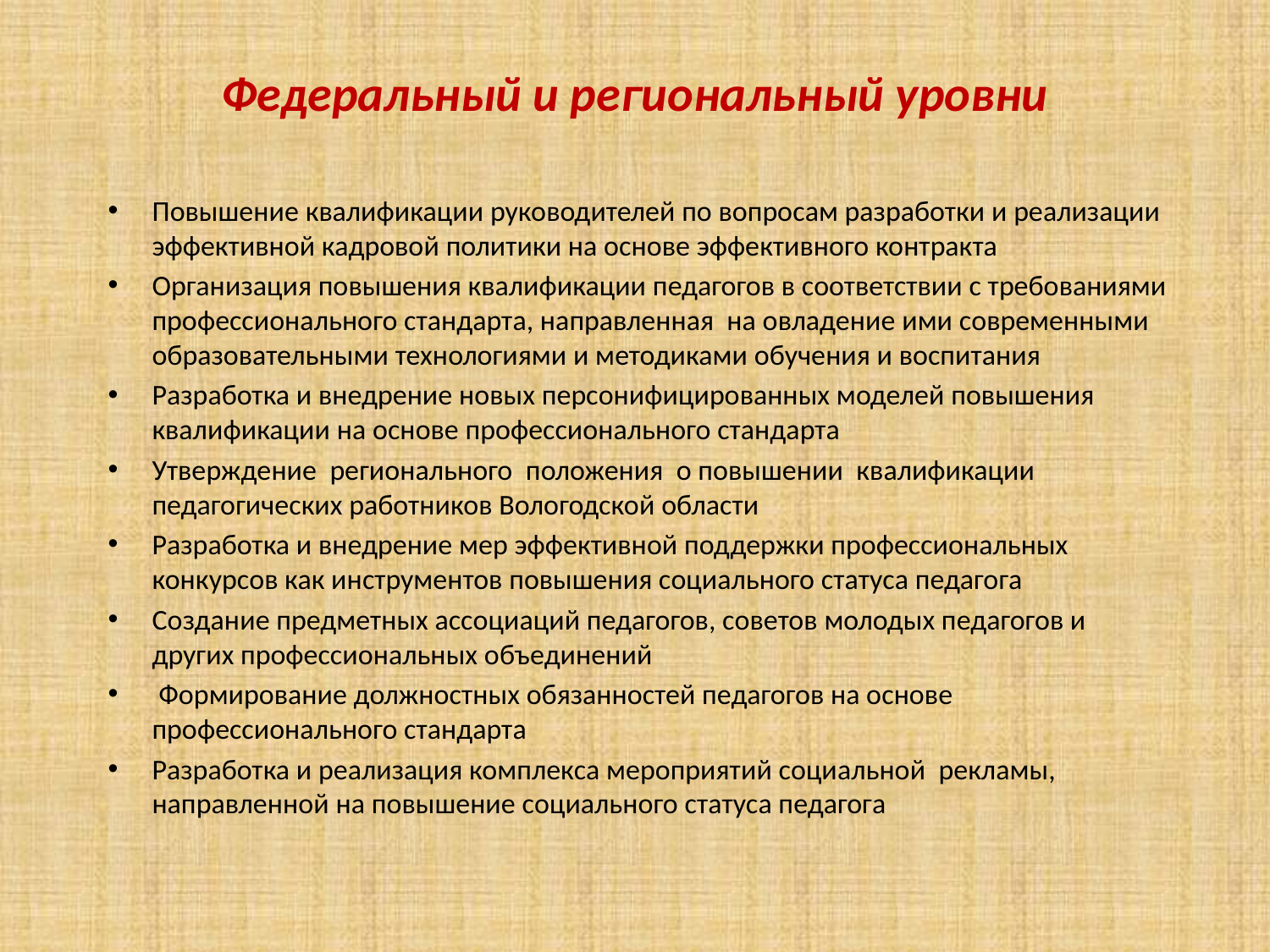

# Федеральный и региональный уровни
Повышение квалификации руководителей по вопросам разработки и реализации эффективной кадровой политики на основе эффективного контракта
Организация повышения квалификации педагогов в соответствии с требованиями профессионального стандарта, направленная  на овладение ими современными образовательными технологиями и методиками обучения и воспитания
Разработка и внедрение новых персонифицированных моделей повышения квалификации на основе профессионального стандарта
Утверждение  регионального  положения  о повышении  квалификации педагогических работников Вологодской области
Разработка и внедрение мер эффективной поддержки профессиональных конкурсов как инструментов повышения социального статуса педагога
Создание предметных ассоциаций педагогов, советов молодых педагогов и других профессиональных объединений
 Формирование должностных обязанностей педагогов на основе профессионального стандарта
Разработка и реализация комплекса мероприятий социальной  рекламы, направленной на повышение социального статуса педагога